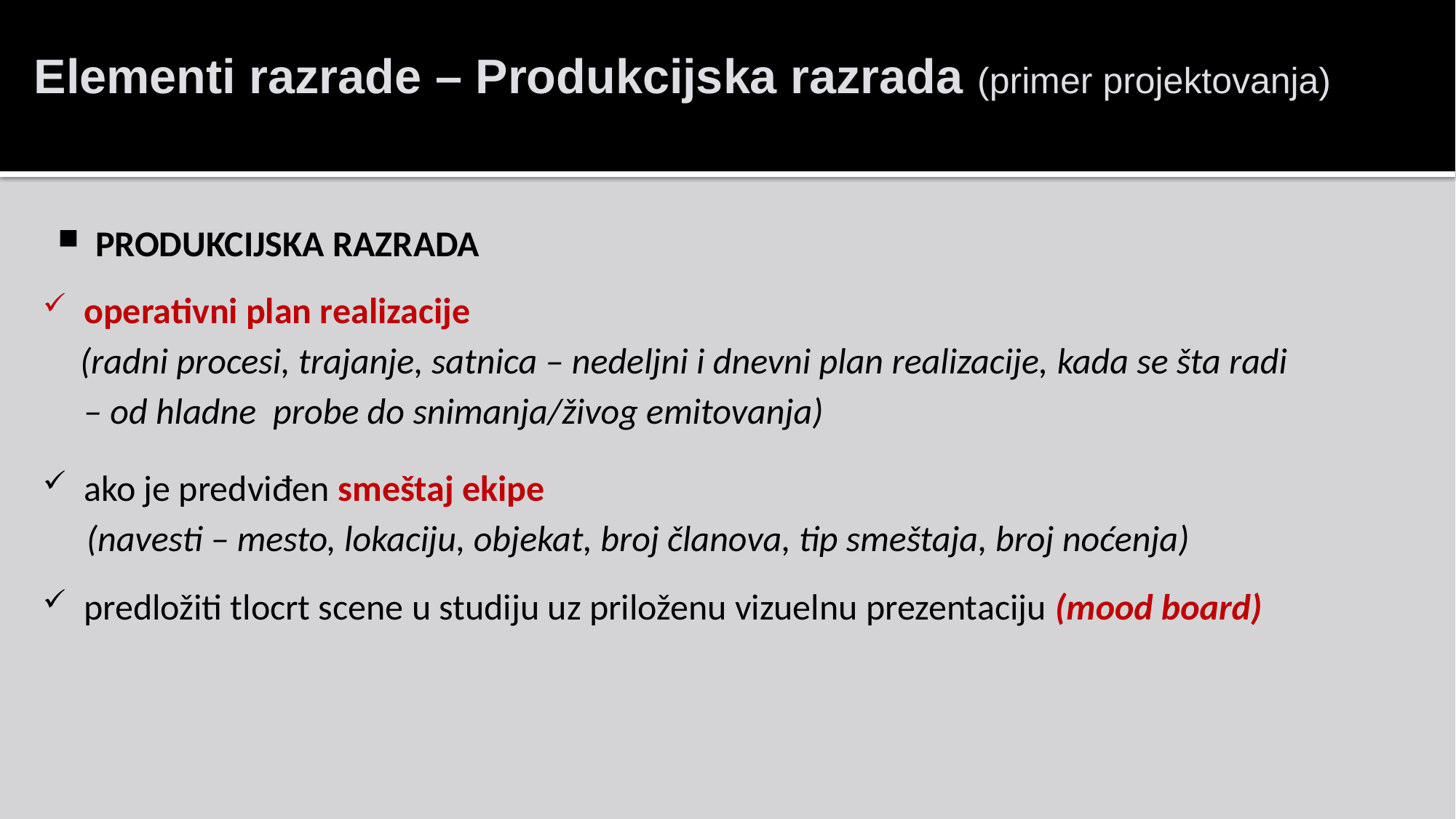

Elementi razrade – Produkcijska razrada (primer projektovanja)

PRODUKCIJSKA RAZRADA

operativni plan realizacije
      (radni procesi, trajanje, satnica – nedeljni i dnevni plan realizacije, kada se šta radi  – od hladne  probe do snimanja/živog emitovanja)

ako je predviđen smeštaj ekipe
        (navesti – mesto, lokaciju, objekat, broj članova, tip smeštaja, broj noćenja)

predložiti tlocrt scene u studiju uz priloženu vizuelnu prezentaciju (mood board)